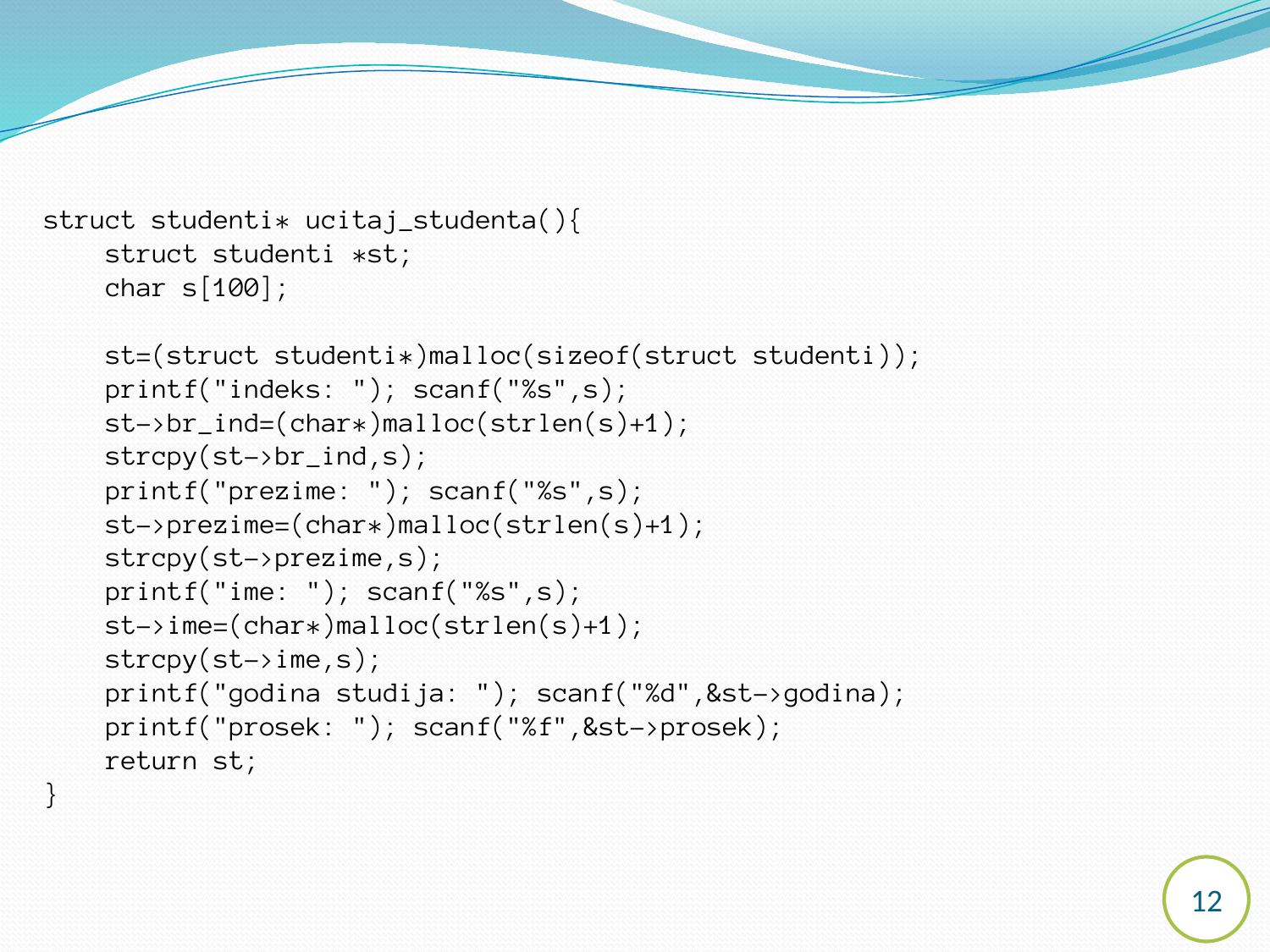

struct studenti* ucitaj_studenta(){
    struct studenti *st;
    char s[100];

    st=(struct studenti*)malloc(sizeof(struct studenti));
    printf("indeks: "); scanf("%s",s);
    st->br_ind=(char*)malloc(strlen(s)+1);
    strcpy(st->br_ind,s);
    printf("prezime: "); scanf("%s",s);
    st->prezime=(char*)malloc(strlen(s)+1);
    strcpy(st->prezime,s);
    printf("ime: "); scanf("%s",s);
    st->ime=(char*)malloc(strlen(s)+1);
    strcpy(st->ime,s);
    printf("godina studija: "); scanf("%d",&st->godina);
    printf("prosek: "); scanf("%f",&st->prosek);
    return st;
}
12